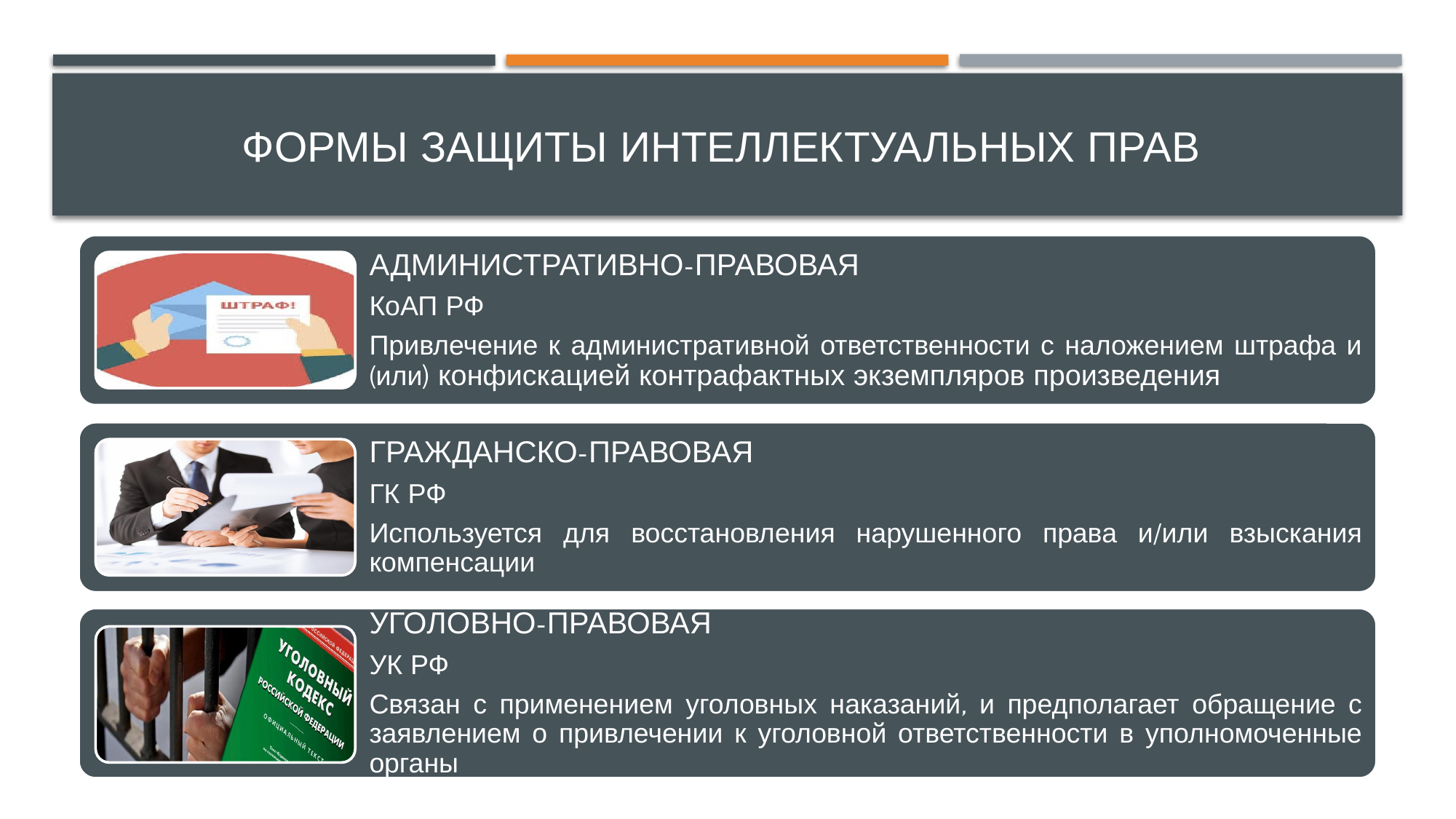

# Формы защиты интеллектуальных прав
АДМИНИСТРАТИВНО-ПРАВОВАЯ
КоАП РФ
Привлечение к административной ответственности с наложением штрафа и (или) конфискацией контрафактных экземпляров произведения

ГРАЖДАНСКО-ПРАВОВАЯ
ГК РФ
Используется для восстановления нарушенного права и/или взыскания компенсации
УГОЛОВНО-ПРАВОВАЯ
УК РФ
Связан с применением уголовных наказаний, и предполагает обращение с заявлением о привлечении к уголовной ответственности в уполномоченные органы